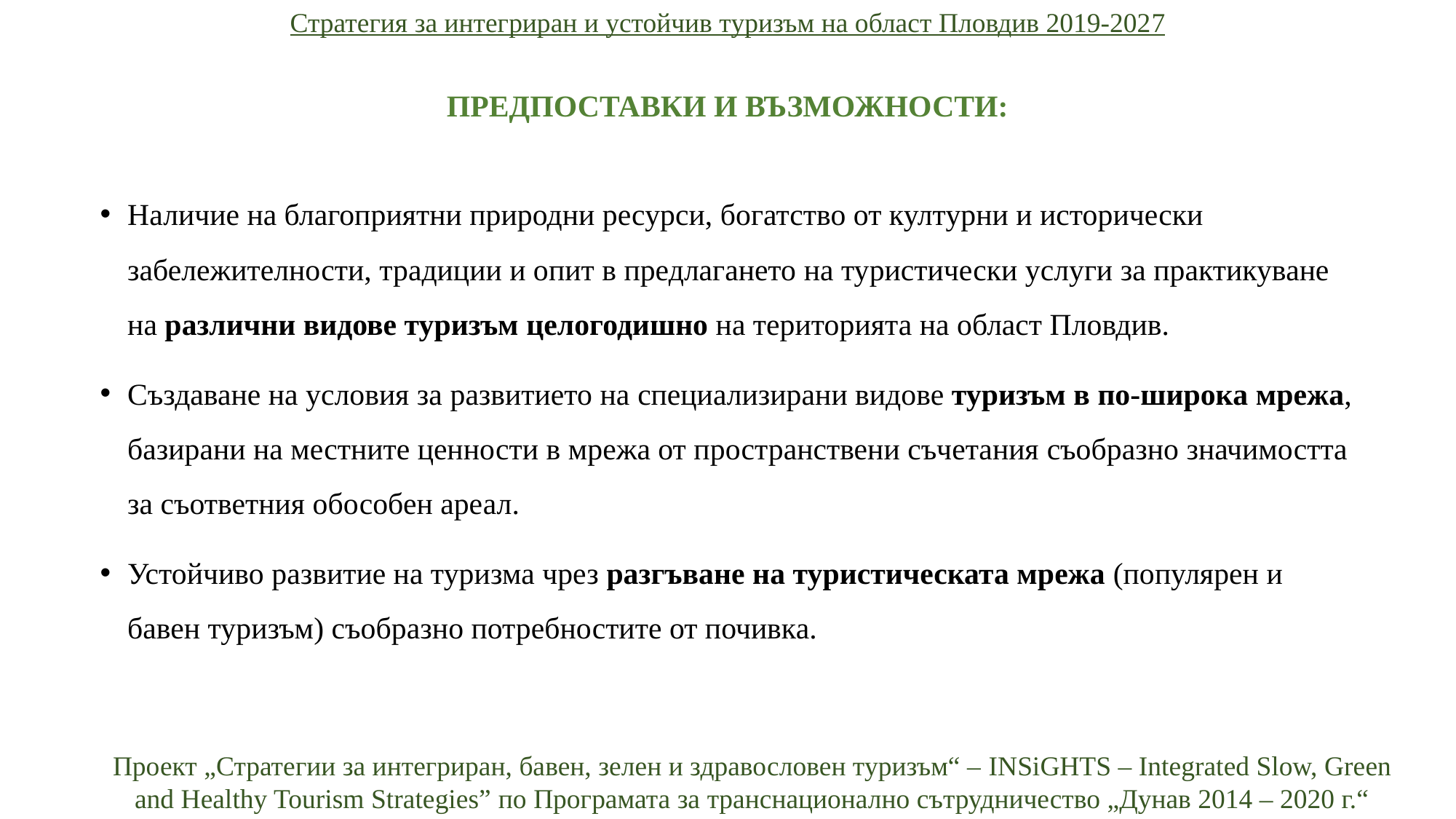

Стратегия за интегриран и устойчив туризъм на област Пловдив 2019-2027
# ПРЕДПОСТАВКИ И ВЪЗМОЖНОСТИ:

Наличие на благоприятни природни ресурси, богатство от културни и исторически забележителности, традиции и опит в предлагането на туристически услуги за практикуване на различни видове туризъм целогодишно на територията на област Пловдив.
Създаване на условия за развитието на специализирани видове туризъм в по-широка мрежа, базирани на местните ценности в мрежа от пространствени съчетания съобразно значимостта за съответния обособен ареал.
Устойчиво развитие на туризма чрез разгъване на туристическата мрежа (популярен и бавен туризъм) съобразно потребностите от почивка.
Проект „Стратегии за интегриран, бавен, зелен и здравословен туризъм“ – INSiGHTS – Integrated Slow, Green and Healthy Tourism Strategies” по Програмата за транснационално сътрудничество „Дунав 2014 – 2020 г.“